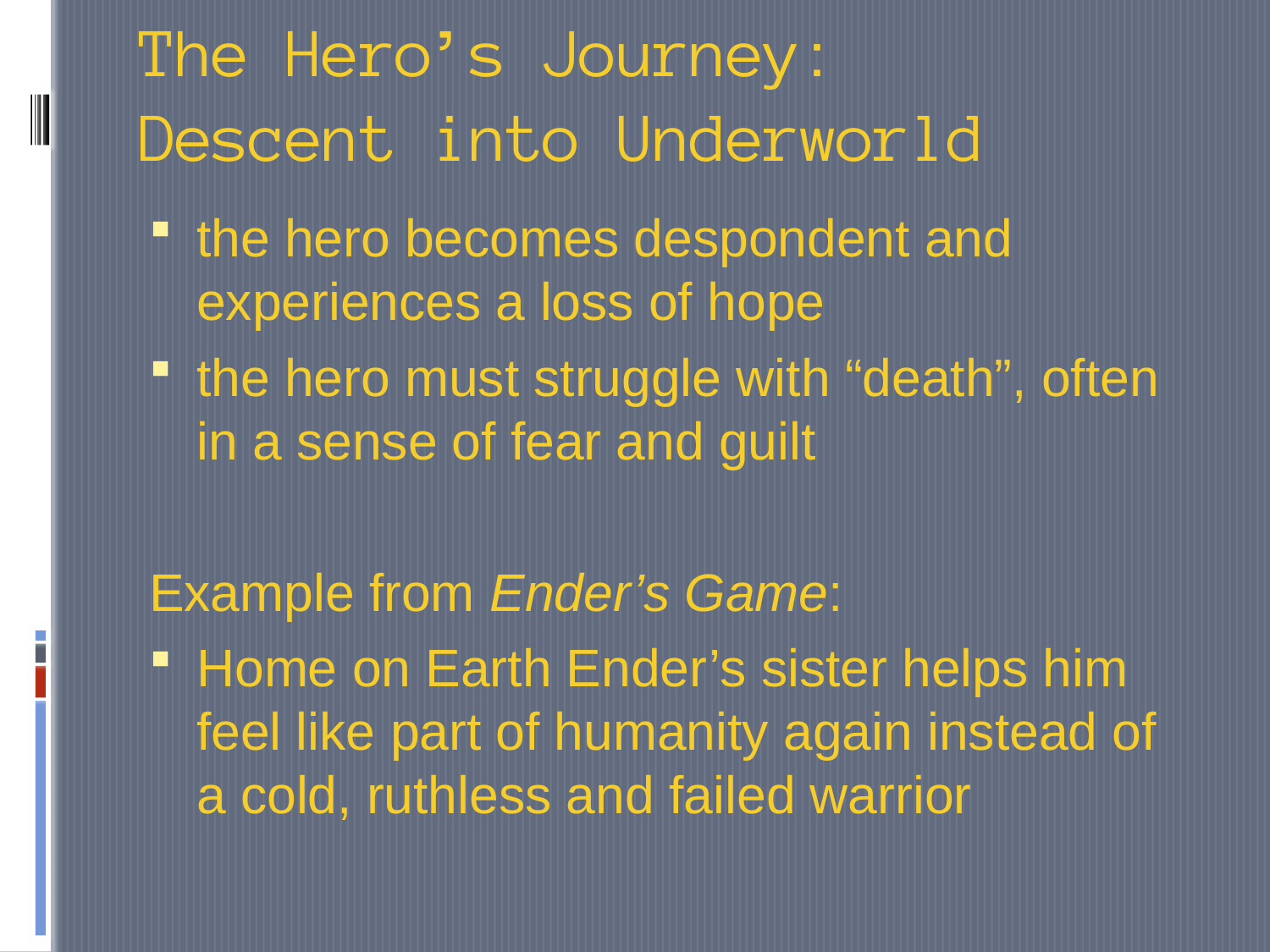

# The Hero’s Journey: Descent into Underworld
the hero becomes despondent and experiences a loss of hope
the hero must struggle with “death”, often in a sense of fear and guilt

Example from Ender’s Game:
Home on Earth Ender’s sister helps him feel like part of humanity again instead of a cold, ruthless and failed warrior